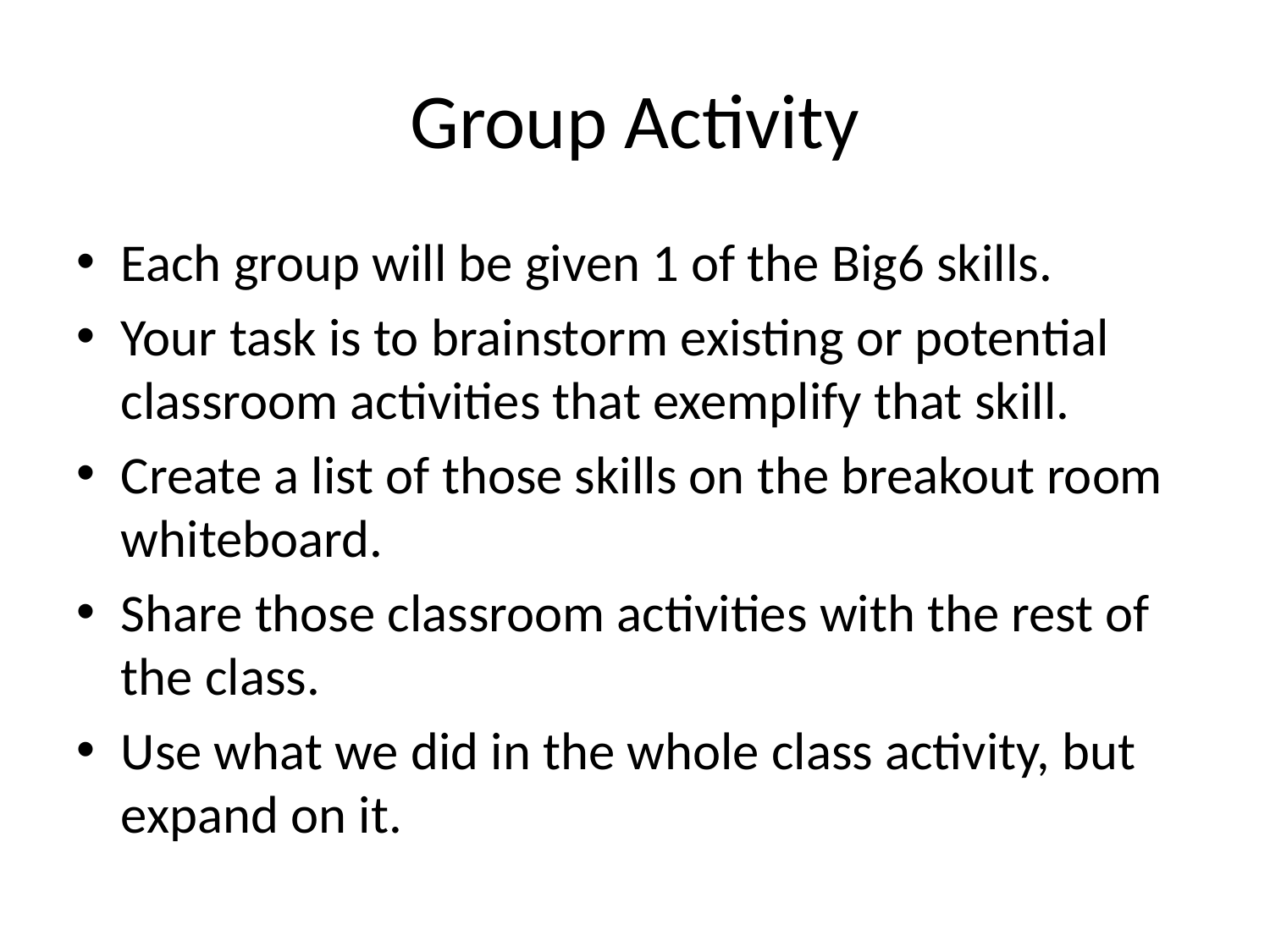

# Group Activity
Each group will be given 1 of the Big6 skills.
Your task is to brainstorm existing or potential classroom activities that exemplify that skill.
Create a list of those skills on the breakout room whiteboard.
Share those classroom activities with the rest of the class.
Use what we did in the whole class activity, but expand on it.